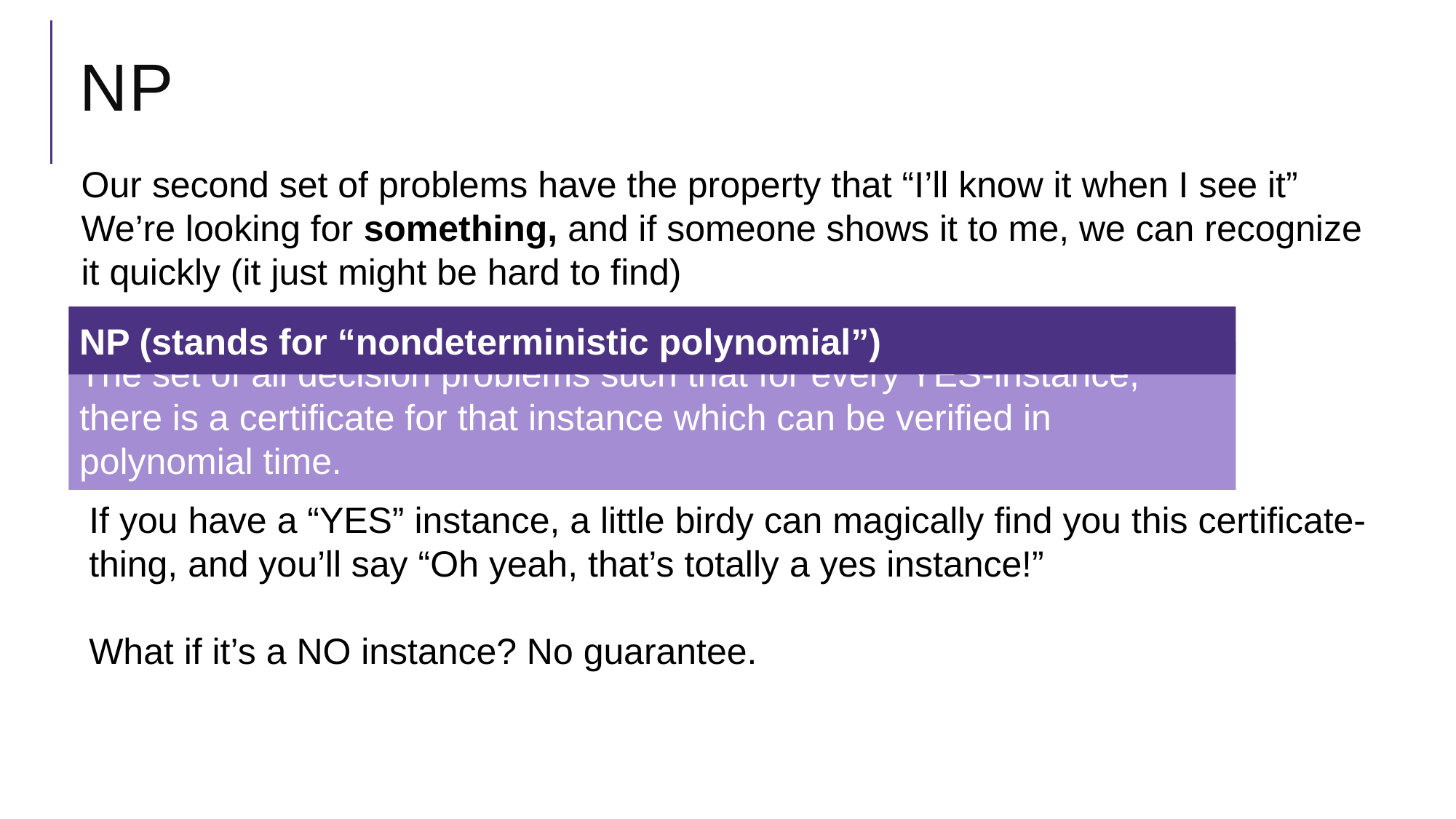

# NP
Our second set of problems have the property that “I’ll know it when I see it”
We’re looking for something, and if someone shows it to me, we can recognize it quickly (it just might be hard to find)
NP (stands for “nondeterministic polynomial”)
The set of all decision problems such that for every YES-instance, there is a certificate for that instance which can be verified in polynomial time.
If you have a “YES” instance, a little birdy can magically find you this certificate-thing, and you’ll say “Oh yeah, that’s totally a yes instance!”

What if it’s a NO instance? No guarantee.